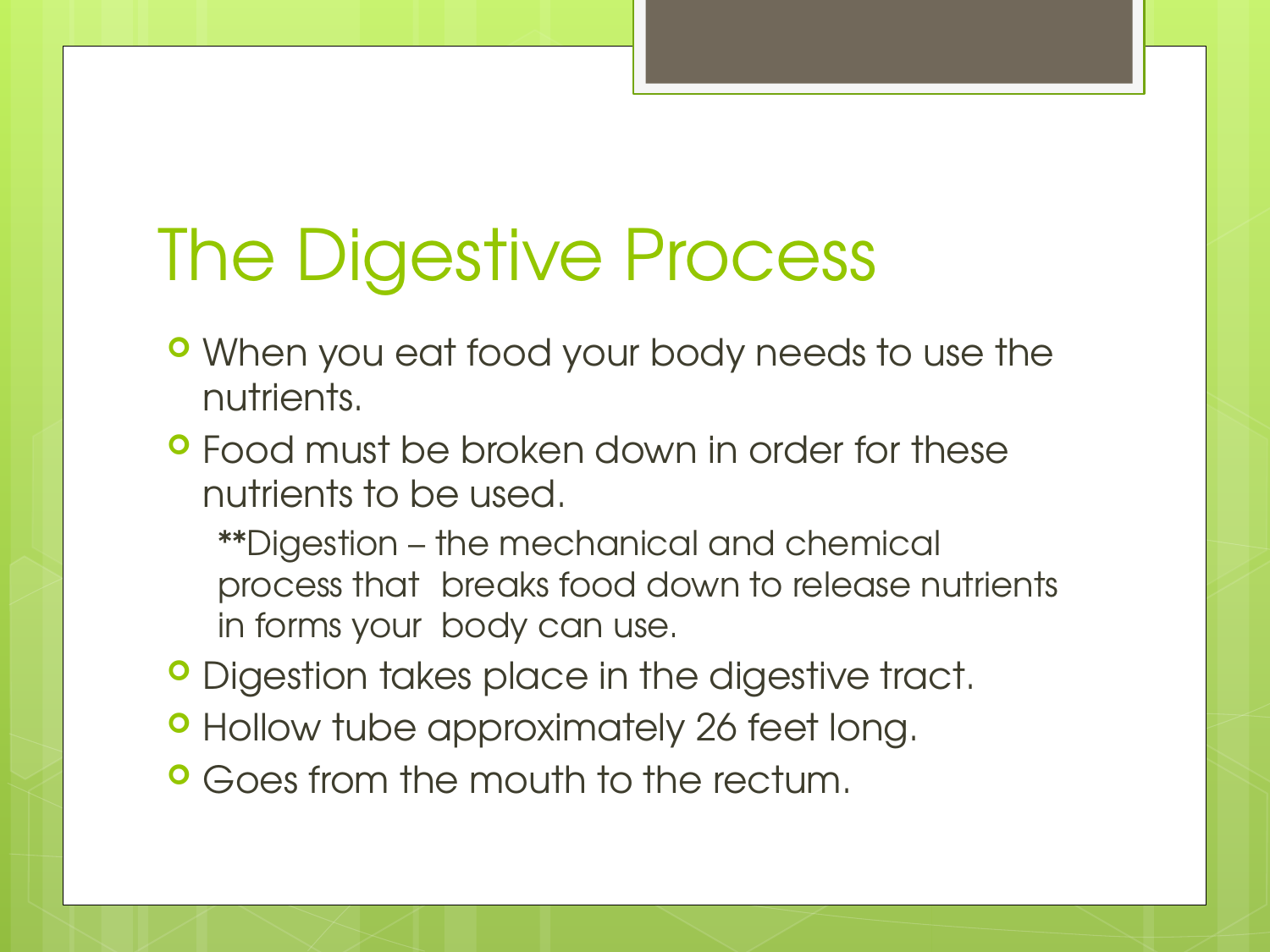

# The Digestive Process
When you eat food your body needs to use the nutrients.
Food must be broken down in order for these nutrients to be used.
**Digestion – the mechanical and chemical process that 	breaks food down to release nutrients in forms your 	body can use.
Digestion takes place in the digestive tract.
Hollow tube approximately 26 feet long.
Goes from the mouth to the rectum.